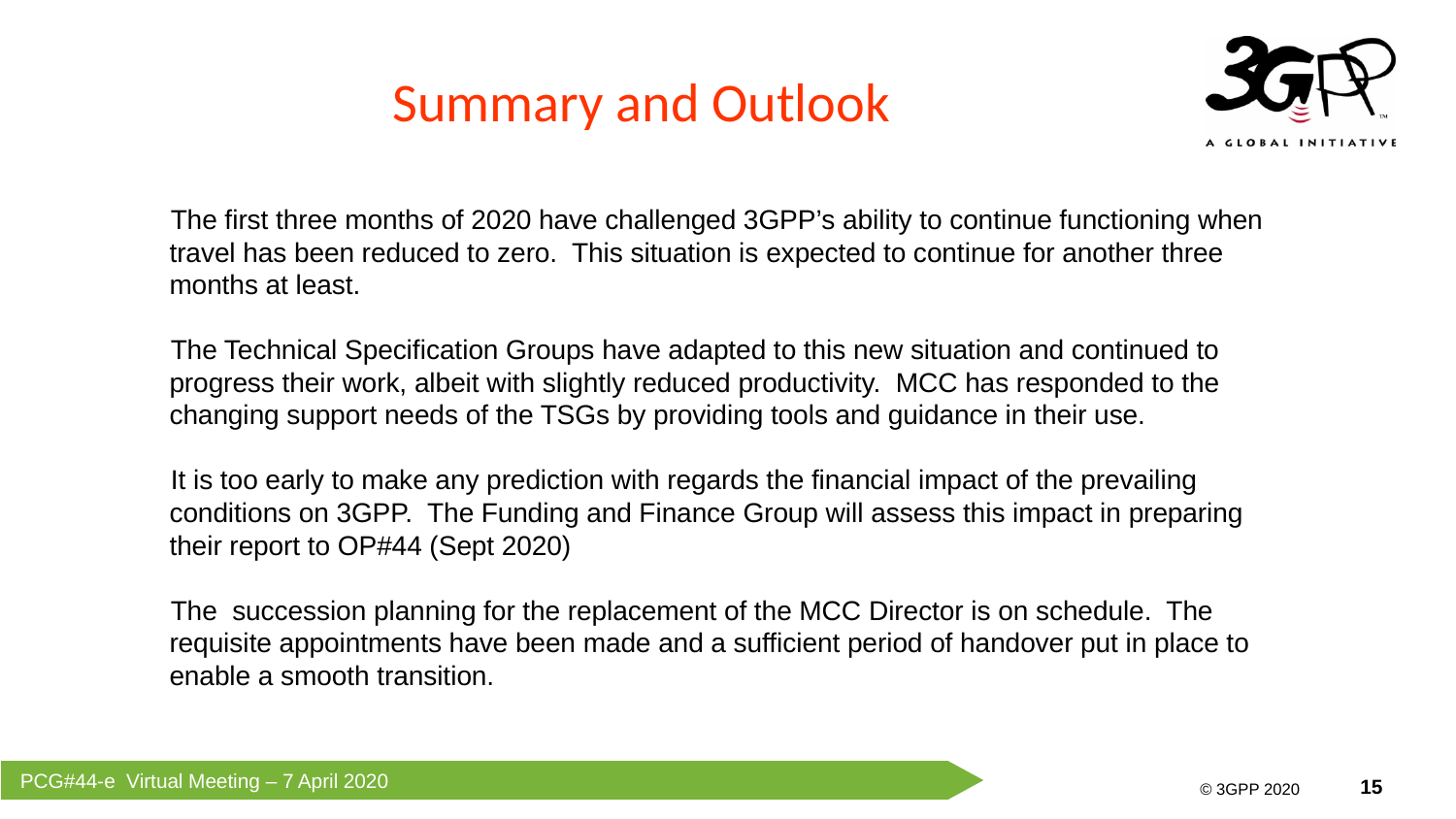

# Summary and Outlook

The first three months of 2020 have challenged 3GPP’s ability to continue functioning when travel has been reduced to zero.  This situation is expected to continue for another three months at least.

The Technical Specification Groups have adapted to this new situation and continued to progress their work, albeit with slightly reduced productivity.  MCC has responded to the changing support needs of the TSGs by providing tools and guidance in their use.

It is too early to make any prediction with regards the financial impact of the prevailing conditions on 3GPP.  The Funding and Finance Group will assess this impact in preparing their report to OP#44 (Sept 2020)

The  succession planning for the replacement of the MCC Director is on schedule.  The requisite appointments have been made and a sufficient period of handover put in place to enable a smooth transition.